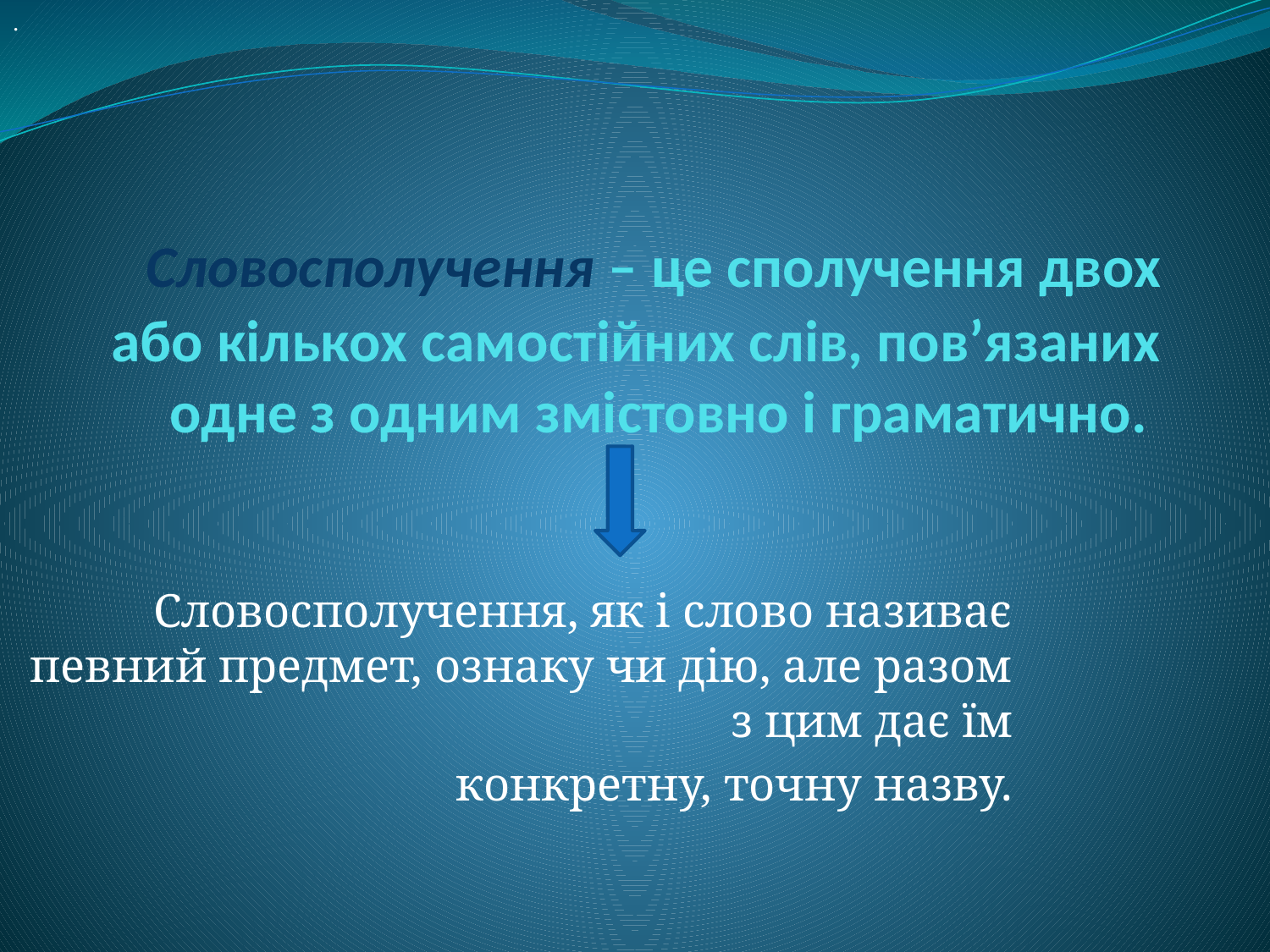

.
# Словосполучення – це сполучення двох або кількох самостійних слів, пов’язаних одне з одним змістовно і граматично.

Словосполучення, як і слово називає певний предмет, ознаку чи дію, але разом з цим дає їм
конкретну, точну назву.